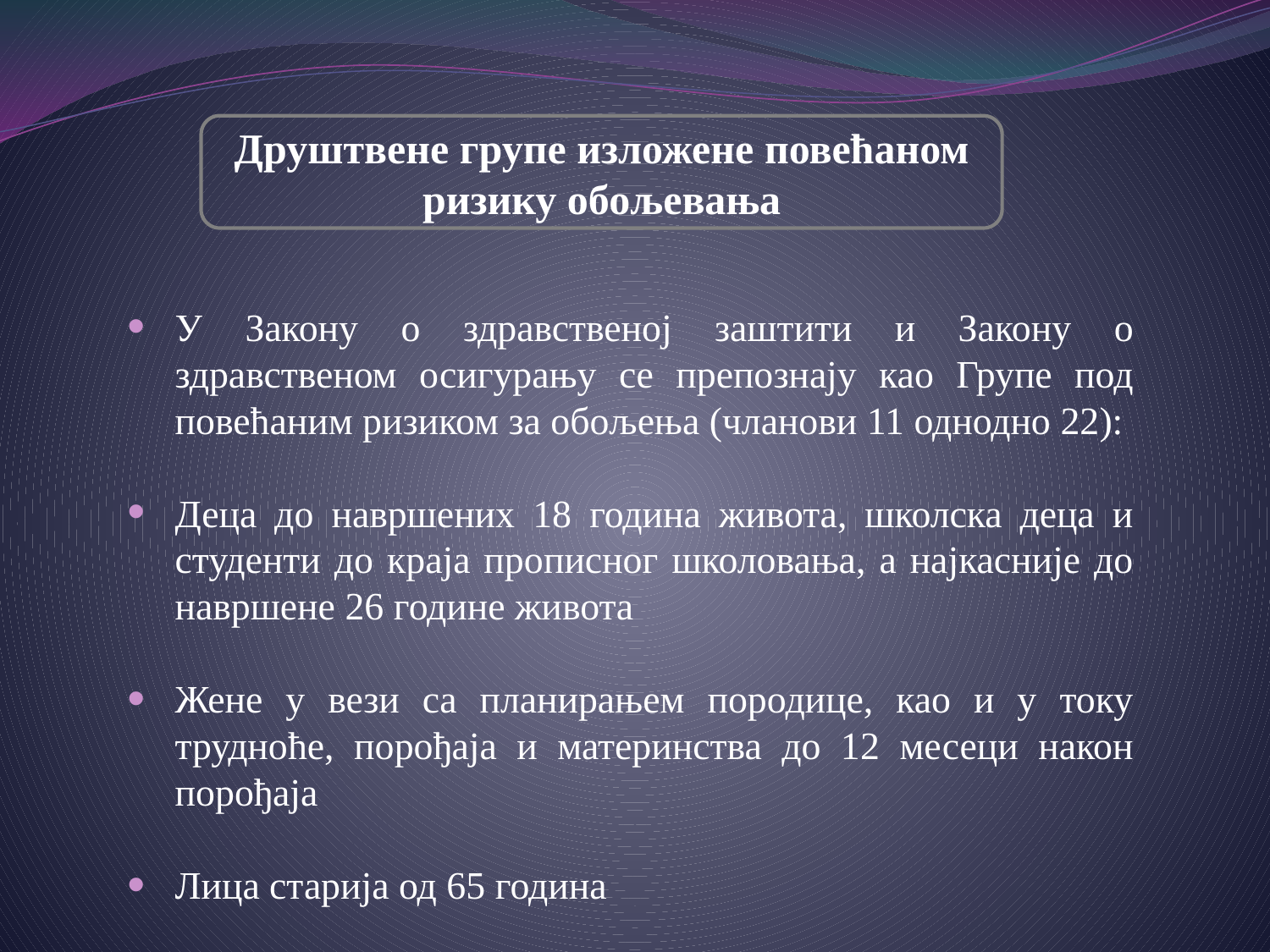

Друштвене групе изложене повећаном ризику обољевања
У Закону о здравственој заштити и Закону о здравственом осигурању се препознају као Групе под повећаним ризиком за обољења (чланови 11 однодно 22):

Деца до навршених 18 година живота, школска деца и студенти до краја прописног школовања, а најкасније до навршене 26 године живота

Жене у вези са планирањем породице, као и у току трудноће, порођаја и материнства до 12 месеци након порођаја

Лица старија од 65 година